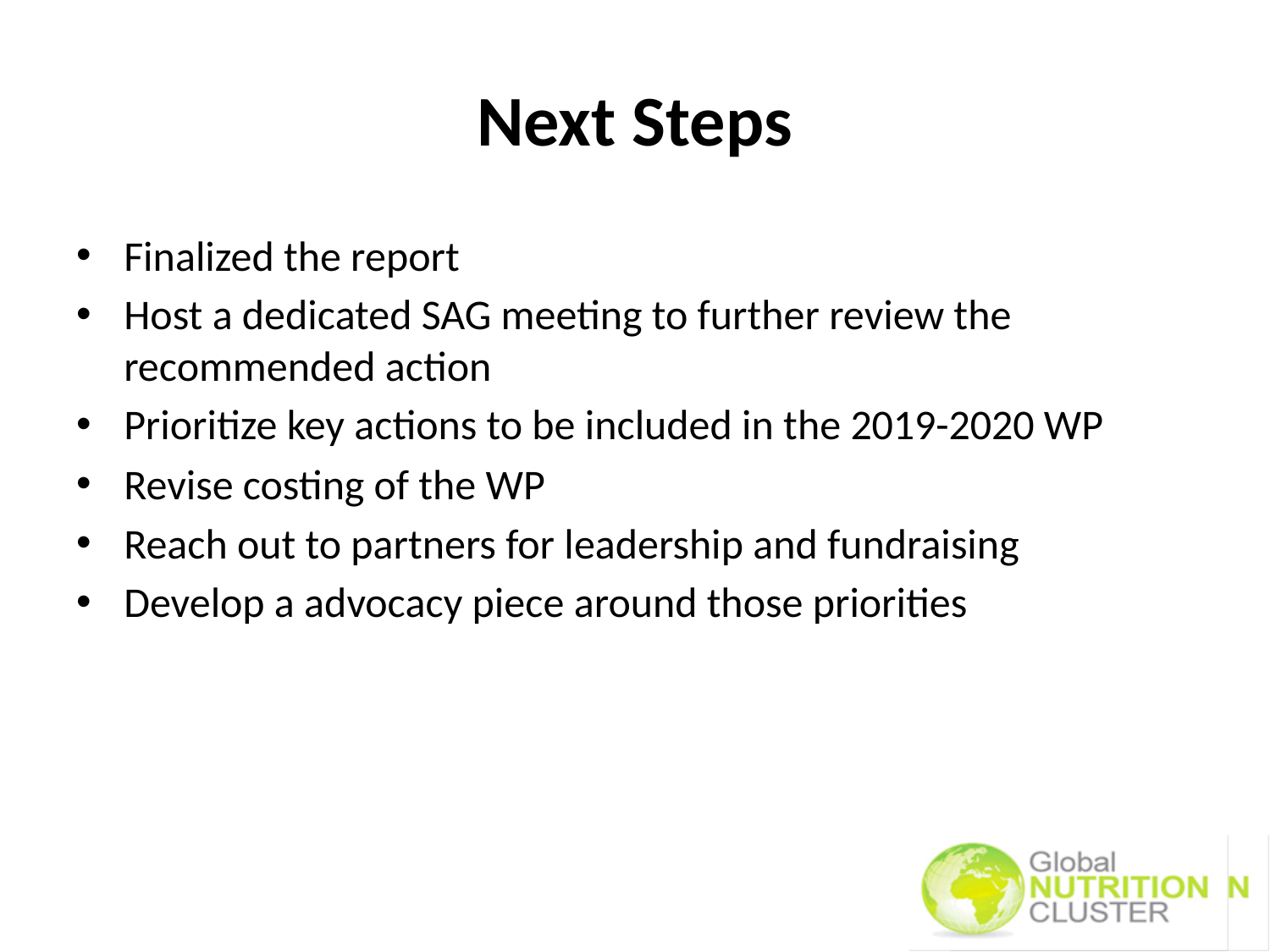

# Next Steps
Finalized the report
Host a dedicated SAG meeting to further review the recommended action
Prioritize key actions to be included in the 2019-2020 WP
Revise costing of the WP
Reach out to partners for leadership and fundraising
Develop a advocacy piece around those priorities